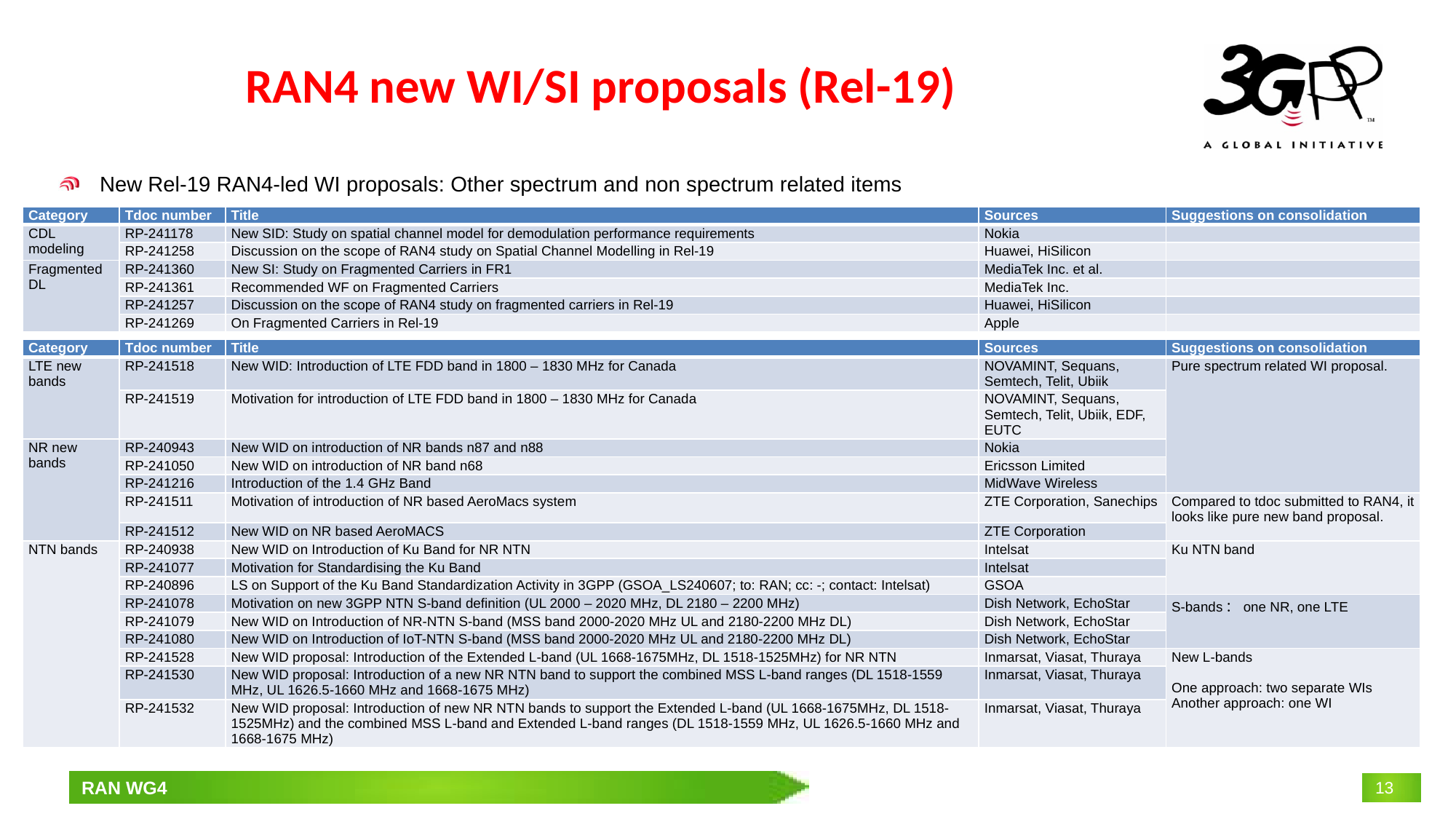

# RAN4 new WI/SI proposals (Rel-19)
New Rel-19 RAN4-led WI proposals: Other spectrum and non spectrum related items

| Category | Tdoc number | Title | Sources | Suggestions on consolidation |
| --- | --- | --- | --- | --- |
| CDL modeling | RP-241178 | New SID: Study on spatial channel model for demodulation performance requirements | Nokia |  |
|  | RP-241258 | Discussion on the scope of RAN4 study on Spatial Channel Modelling in Rel-19 | Huawei, HiSilicon |  |
| Fragmented DL | RP-241360 | New SI: Study on Fragmented Carriers in FR1 | MediaTek Inc. et al. |  |
|  | RP-241361 | Recommended WF on Fragmented Carriers | MediaTek Inc. |  |
|  | RP-241257 | Discussion on the scope of RAN4 study on fragmented carriers in Rel-19 | Huawei, HiSilicon |  |
|  | RP-241269 | On Fragmented Carriers in Rel-19 | Apple |  |
| Category | Tdoc number | Title | Sources | Suggestions on consolidation |
| --- | --- | --- | --- | --- |
| LTE new bands | RP-241518 | New WID: Introduction of LTE FDD band in 1800 – 1830 MHz for Canada | NOVAMINT, Sequans, Semtech, Telit, Ubiik | Pure spectrum related WI proposal. |
|  | RP-241519 | Motivation for introduction of LTE FDD band in 1800 – 1830 MHz for Canada | NOVAMINT, Sequans, Semtech, Telit, Ubiik, EDF, EUTC |  |
| NR new bands | RP-240943 | New WID on introduction of NR bands n87 and n88 | Nokia |  |
|  | RP-241050 | New WID on introduction of NR band n68 | Ericsson Limited |  |
|  | RP-241216 | Introduction of the 1.4 GHz Band | MidWave Wireless |  |
|  | RP-241511 | Motivation of introduction of NR based AeroMacs system | ZTE Corporation, Sanechips | Compared to tdoc submitted to RAN4, it looks like pure new band proposal. |
|  | RP-241512 | New WID on NR based AeroMACS | ZTE Corporation |  |
| NTN bands | RP-240938 | New WID on Introduction of Ku Band for NR NTN | Intelsat | Ku NTN band |
|  | RP-241077 | Motivation for Standardising the Ku Band | Intelsat |  |
|  | RP-240896 | LS on Support of the Ku Band Standardization Activity in 3GPP (GSOA\_LS240607; to: RAN; cc: -; contact: Intelsat) | GSOA |  |
|  | RP-241078 | Motivation on new 3GPP NTN S-band definition (UL 2000 – 2020 MHz, DL 2180 – 2200 MHz) | Dish Network, EchoStar | S-bands：one NR, one LTE |
|  | RP-241079 | New WID on Introduction of NR-NTN S-band (MSS band 2000-2020 MHz UL and 2180-2200 MHz DL) | Dish Network, EchoStar |  |
|  | RP-241080 | New WID on Introduction of IoT-NTN S-band (MSS band 2000-2020 MHz UL and 2180-2200 MHz DL) | Dish Network, EchoStar |  |
|  | RP-241528 | New WID proposal: Introduction of the Extended L-band (UL 1668-1675MHz, DL 1518-1525MHz) for NR NTN | Inmarsat, Viasat, Thuraya | New L-bands One approach: two separate WIs Another approach: one WI |
|  | RP-241530 | New WID proposal: Introduction of a new NR NTN band to support the combined MSS L-band ranges (DL 1518-1559 MHz, UL 1626.5-1660 MHz and 1668-1675 MHz) | Inmarsat, Viasat, Thuraya |  |
|  | RP-241532 | New WID proposal: Introduction of new NR NTN bands to support the Extended L-band (UL 1668-1675MHz, DL 1518-1525MHz) and the combined MSS L-band and Extended L-band ranges (DL 1518-1559 MHz, UL 1626.5-1660 MHz and 1668-1675 MHz) | Inmarsat, Viasat, Thuraya |  |